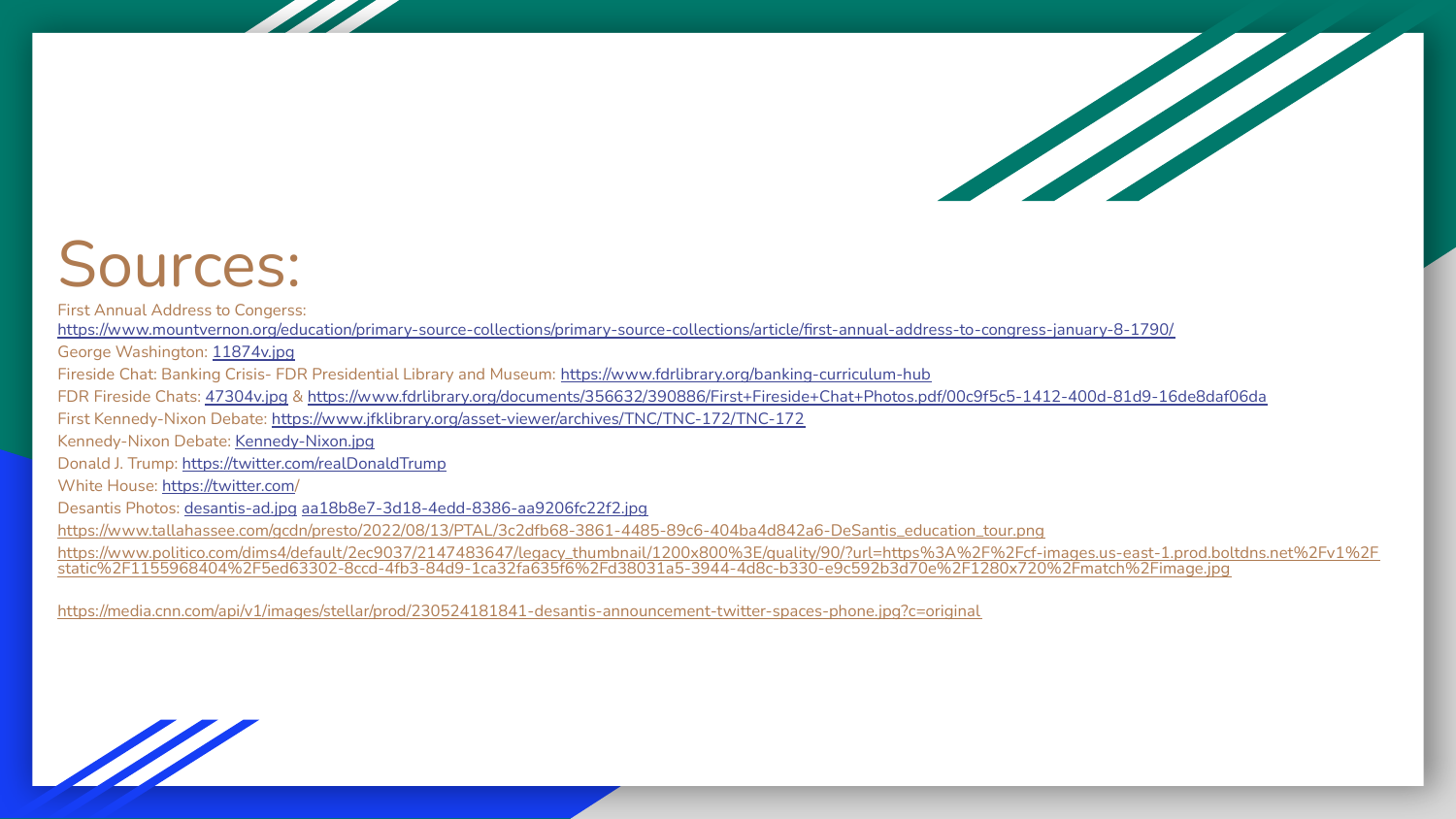

# Sources:
First Annual Address to Congerss: https://www.mountvernon.org/education/primary-source-collections/primary-source-collections/article/first-annual-address-to-congress-january-8-1790/
George Washington: 11874v.jpg
Fireside Chat: Banking Crisis- FDR Presidential Library and Museum: https://www.fdrlibrary.org/banking-curriculum-hub
FDR Fireside Chats: 47304v.jpg & https://www.fdrlibrary.org/documents/356632/390886/First+Fireside+Chat+Photos.pdf/00c9f5c5-1412-400d-81d9-16de8daf06da
First Kennedy-Nixon Debate: https://www.jfklibrary.org/asset-viewer/archives/TNC/TNC-172/TNC-172
Kennedy-Nixon Debate: Kennedy-Nixon.jpg
Donald J. Trump: https://twitter.com/realDonaldTrump
White House: https://twitter.com/
Desantis Photos: desantis-ad.jpg aa18b8e7-3d18-4edd-8386-aa9206fc22f2.jpg
https://www.tallahassee.com/gcdn/presto/2022/08/13/PTAL/3c2dfb68-3861-4485-89c6-404ba4d842a6-DeSantis_education_tour.png
https://www.politico.com/dims4/default/2ec9037/2147483647/legacy_thumbnail/1200x800%3E/quality/90/?url=https%3A%2F%2Fcf-images.us-east-1.prod.boltdns.net%2Fv1%2Fstatic%2F1155968404%2F5ed63302-8ccd-4fb3-84d9-1ca32fa635f6%2Fd38031a5-3944-4d8c-b330-e9c592b3d70e%2F1280x720%2Fmatch%2Fimage.jpg
https://media.cnn.com/api/v1/images/stellar/prod/230524181841-desantis-announcement-twitter-spaces-phone.jpg?c=original